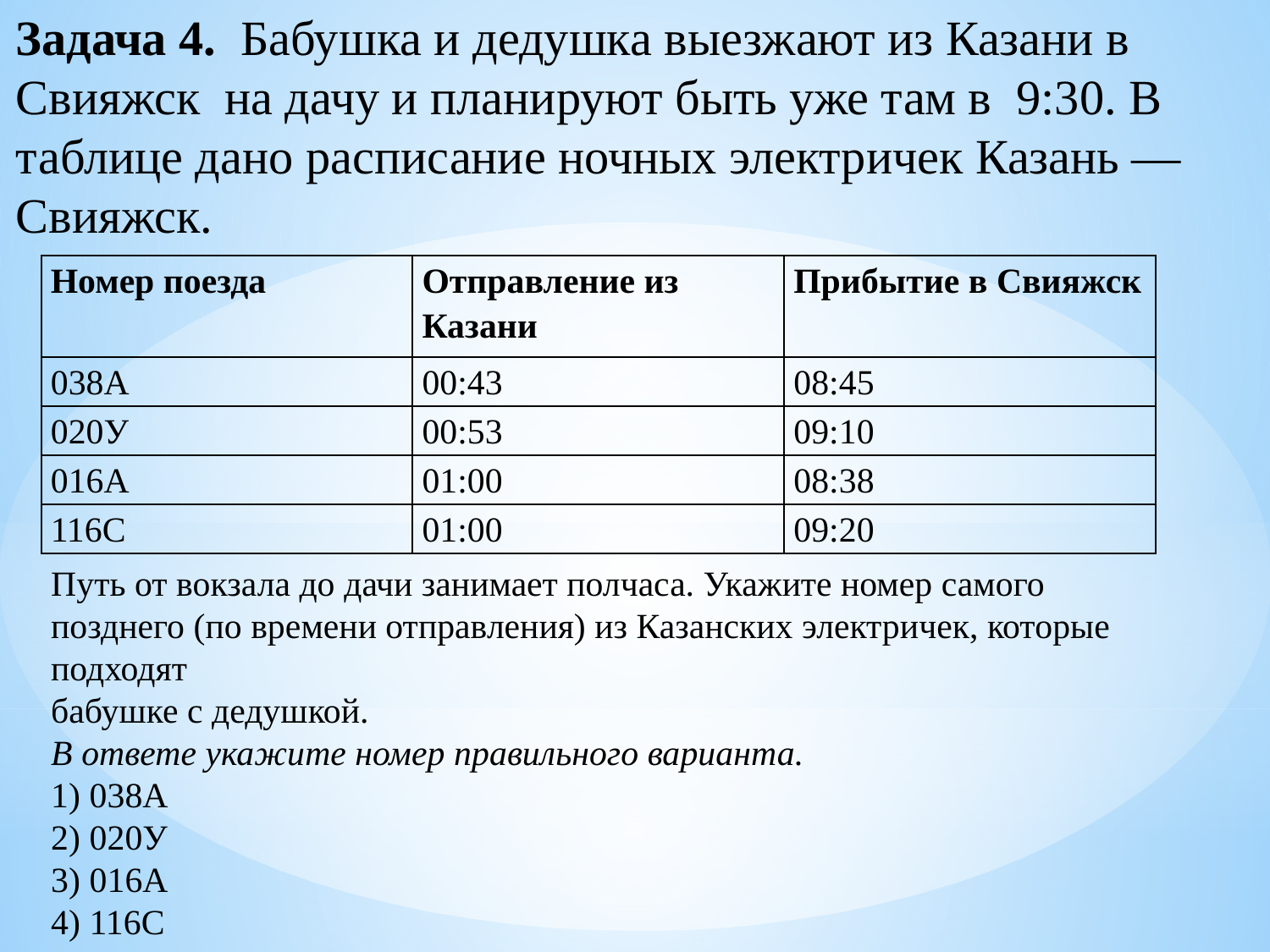

Задача 4.  Бабушка и дедушка выезжают из Казани в Свияжск  на дачу и планируют быть уже там в  9:30. В таблице дано расписание ночных электричек Казань — Свияжск.
| Номер поезда | Отправление из Казани | Прибытие в Свияжск |
| --- | --- | --- |
| 038А | 00:43 | 08:45 |
| 020У | 00:53 | 09:10 |
| 016А | 01:00 | 08:38 |
| 116С | 01:00 | 09:20 |
Путь от вокзала до дачи занимает полчаса. Укажите номер самого
позднего (по времени отправления) из Казанских электричек, которые подходят
бабушке с дедушкой.
В ответе укажите номер правильного варианта.
1) 038А
2) 020У
3) 016А
4) 116С